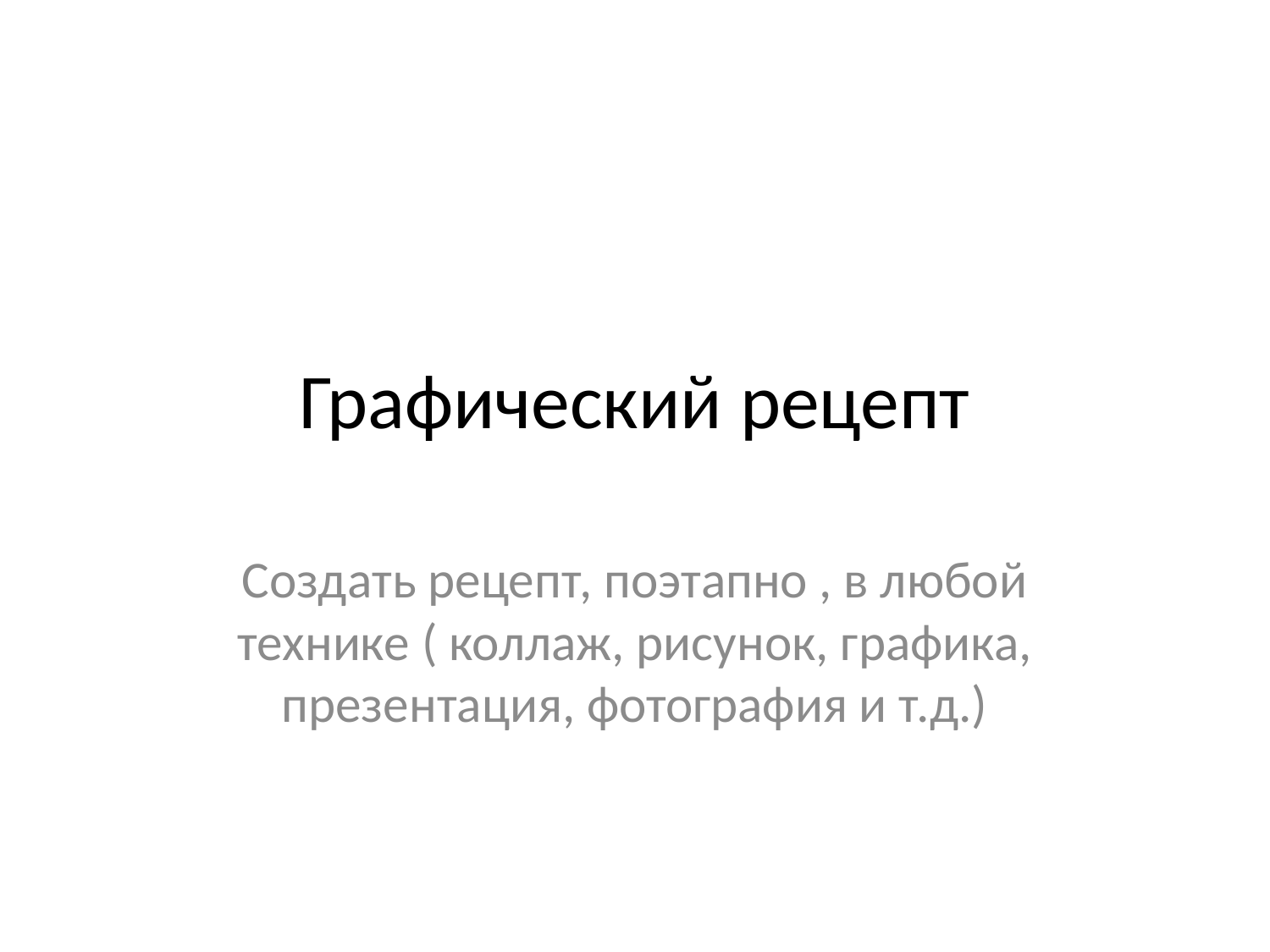

# Графический рецепт
Создать рецепт, поэтапно , в любой технике ( коллаж, рисунок, графика, презентация, фотография и т.д.)